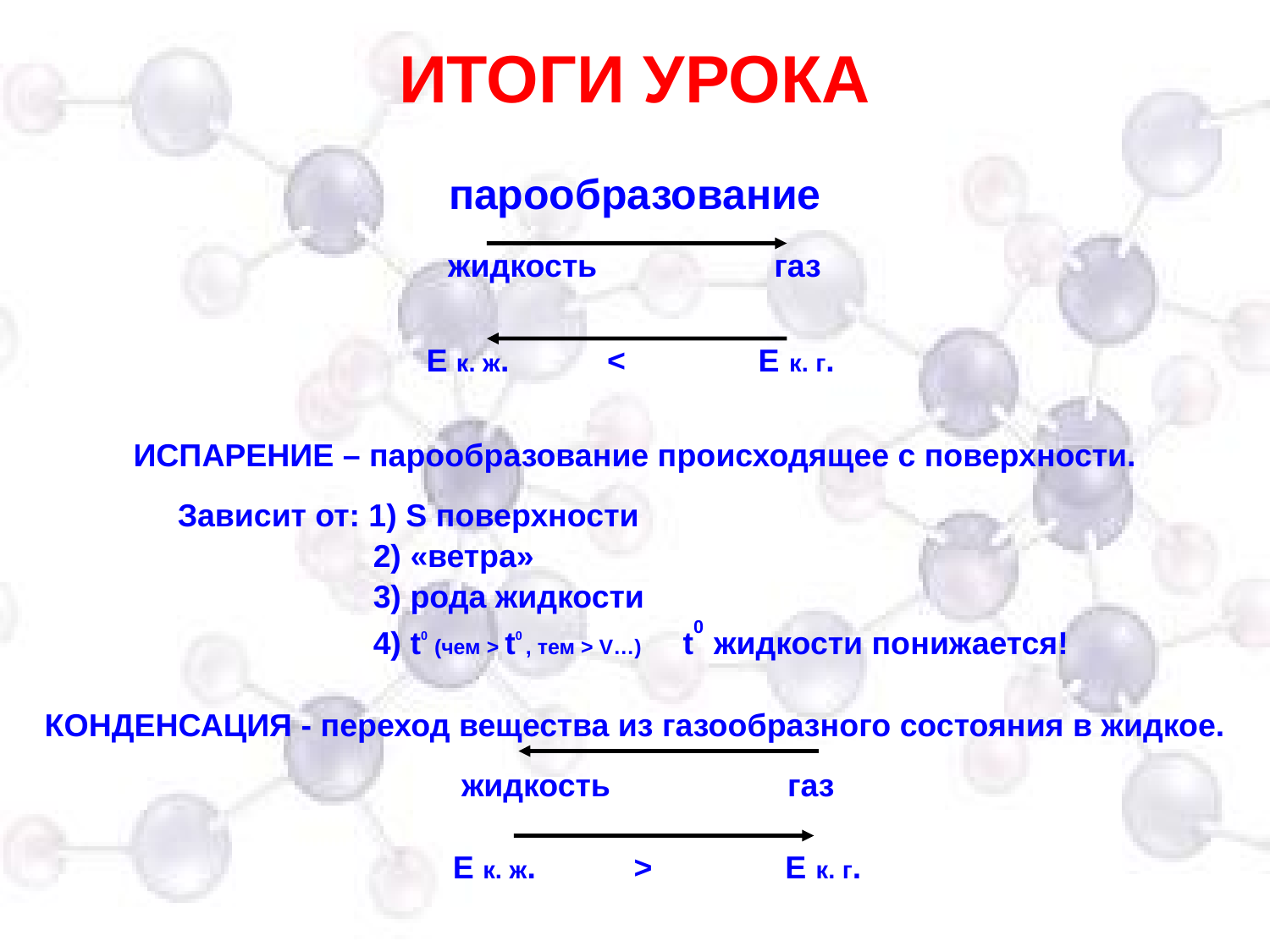

# ИТОГИ УРОКА
парообразование
жидкость                    газ

Е к. ж.           <               Е к. г.

ИСПАРЕНИЕ – парообразование происходящее с поверхности.

Зависит от: 1) S поверхности             ПО
                      2) «ветра»                        ВО
                      3) рода жидкости               РО
                      4) t0  (чем > t0 , тем > V…)       t0  жидкости понижается!

КОНДЕНСАЦИЯ - переход вещества из газообразного состояния в жидкое.

   жидкость                    газ

      Е к. ж.           >               Е к. г.